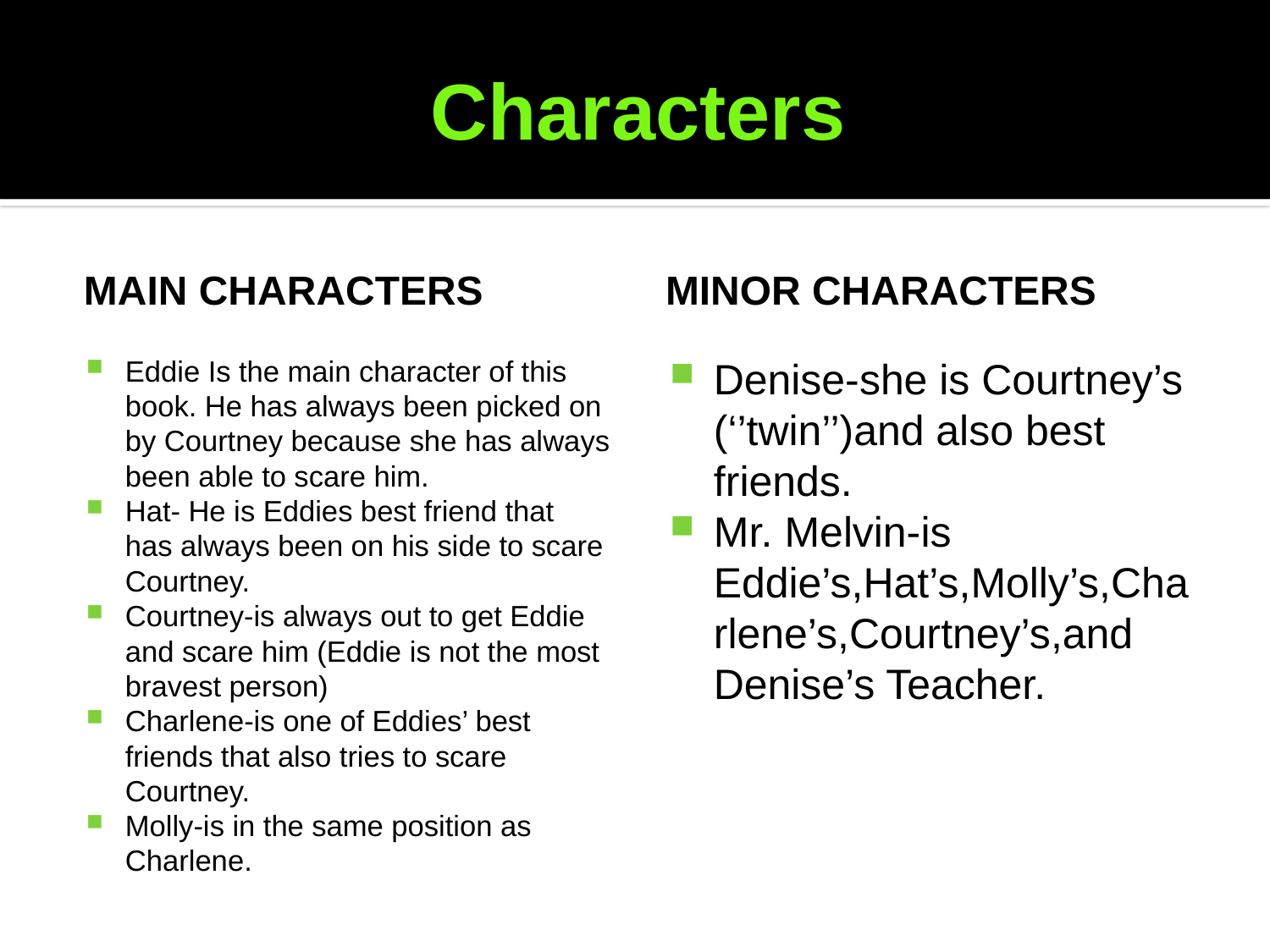

# Characters
Main CHARACTERS
Minor Characters
Eddie Is the main character of this book. He has always been picked on by Courtney because she has always been able to scare him.
Hat- He is Eddies best friend that  has always been on his side to scare Courtney.
Courtney-is always out to get Eddie and scare him (Eddie is not the most bravest person)
Charlene-is one of Eddies’ best friends that also tries to scare Courtney.
Molly-is in the same position as Charlene.
Denise-she is Courtney’s (‘’twin’’)and also best friends.
Mr. Melvin-is Eddie’s,Hat’s,Molly’s,Charlene’s,Courtney’s,and Denise’s Teacher.